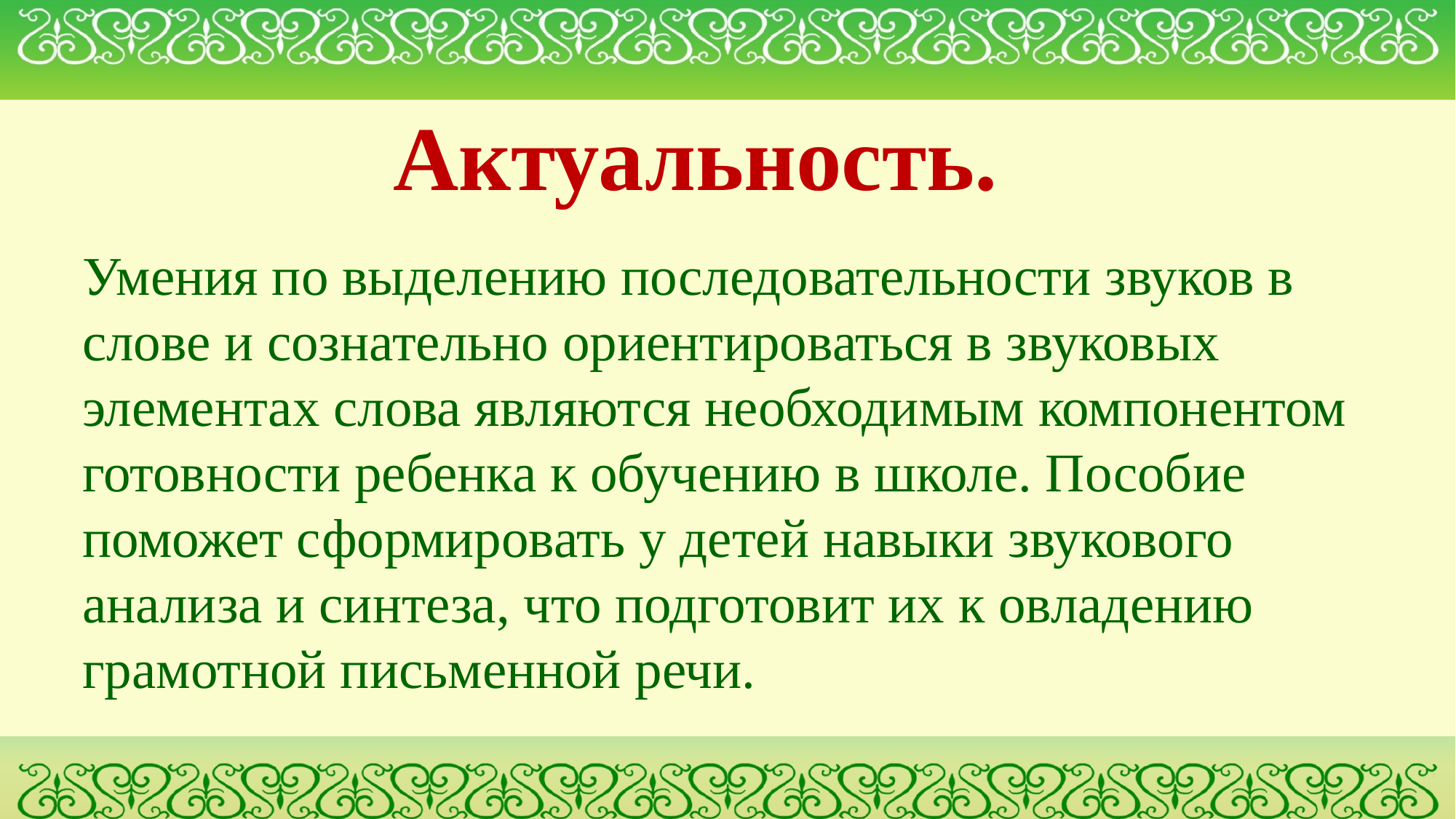

# Актуальность.
Умения по выделению последовательности звуков в слове и сознательно ориентироваться в звуковых элементах слова являются необходимым компонентом готовности ребенка к обучению в школе. Пособие поможет сформировать у детей навыки звукового анализа и синтеза, что подготовит их к овладению грамотной письменной речи.